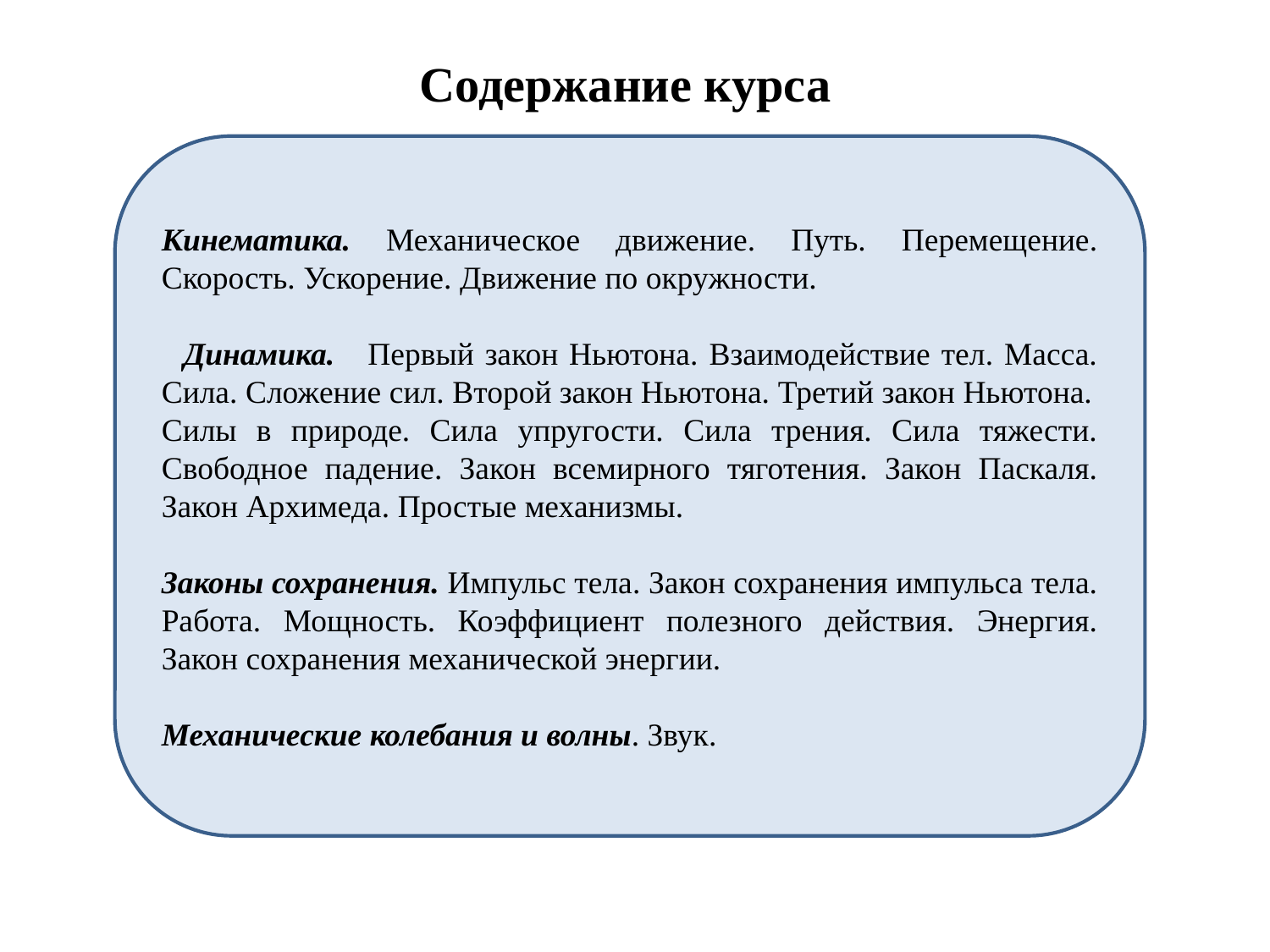

Содержание курса

Кинематика. Механическое движение. Путь. Перемещение. Скорость. Ускорение. Движение по окружности.

  Динамика.   Первый закон Ньютона. Взаимодействие тел. Масса. Сила. Сложение сил. Второй закон Ньютона. Третий закон Ньютона.
Силы в природе. Сила упругости. Сила трения. Сила тяжести. Свободное падение. Закон всемирного тяготения. Закон Паскаля. Закон Архимеда. Простые механизмы.

Законы сохранения. Импульс тела. Закон сохранения импульса тела. Работа. Мощность. Коэффициент полезного действия. Энергия. Закон сохранения механической энергии.

Механические колебания и волны. Звук.